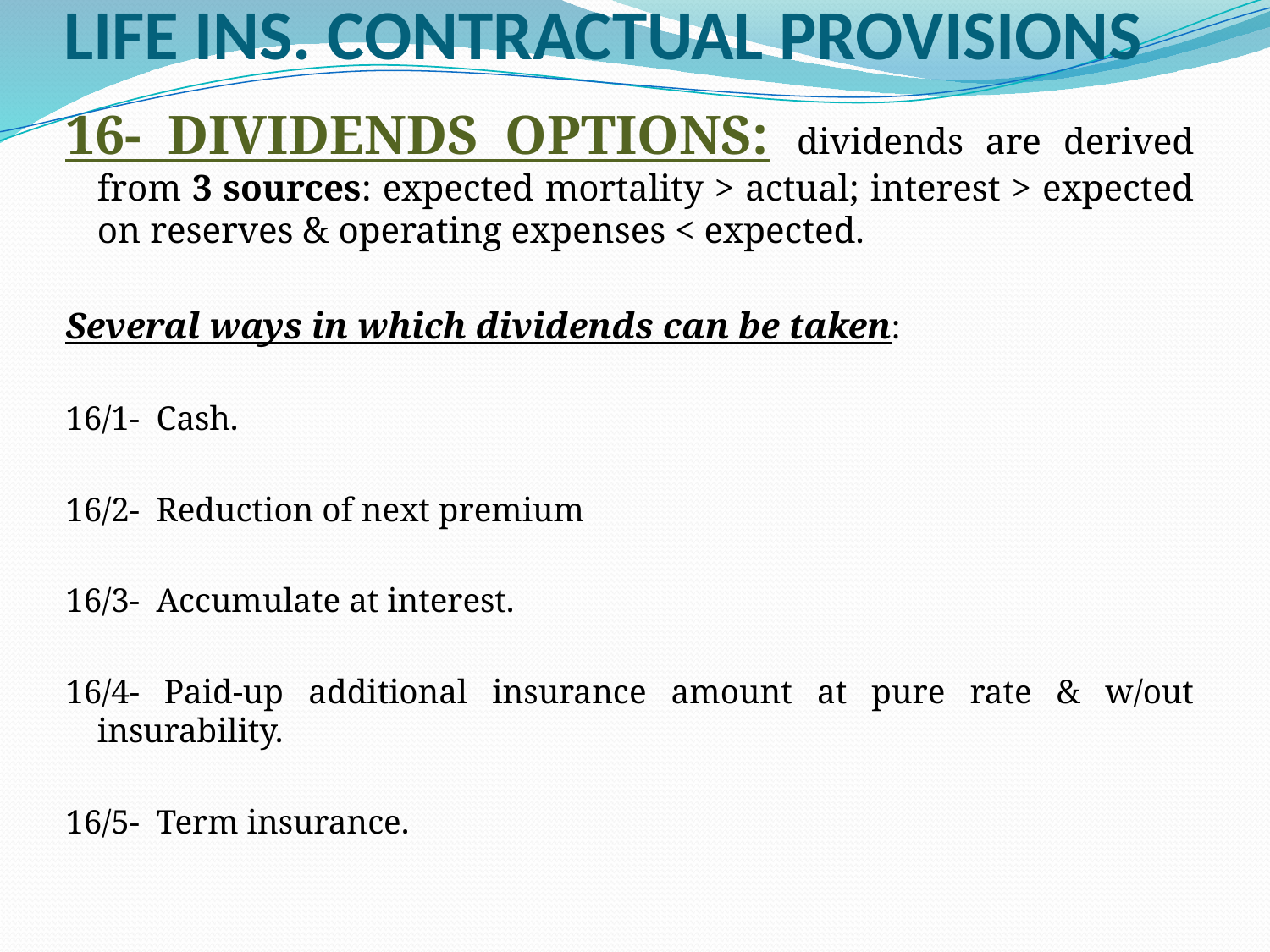

# LIFE INS. CONTRACTUAL PROVISIONS
16- DIVIDENDS OPTIONS: dividends are derived from 3 sources: expected mortality > actual; interest > expected on reserves & operating expenses < expected.

Several ways in which dividends can be taken:

16/1-  Cash.

16/2-  Reduction of next premium

16/3-  Accumulate at interest.

16/4- Paid-up additional insurance amount at pure rate & w/out insurability.

16/5-  Term insurance.